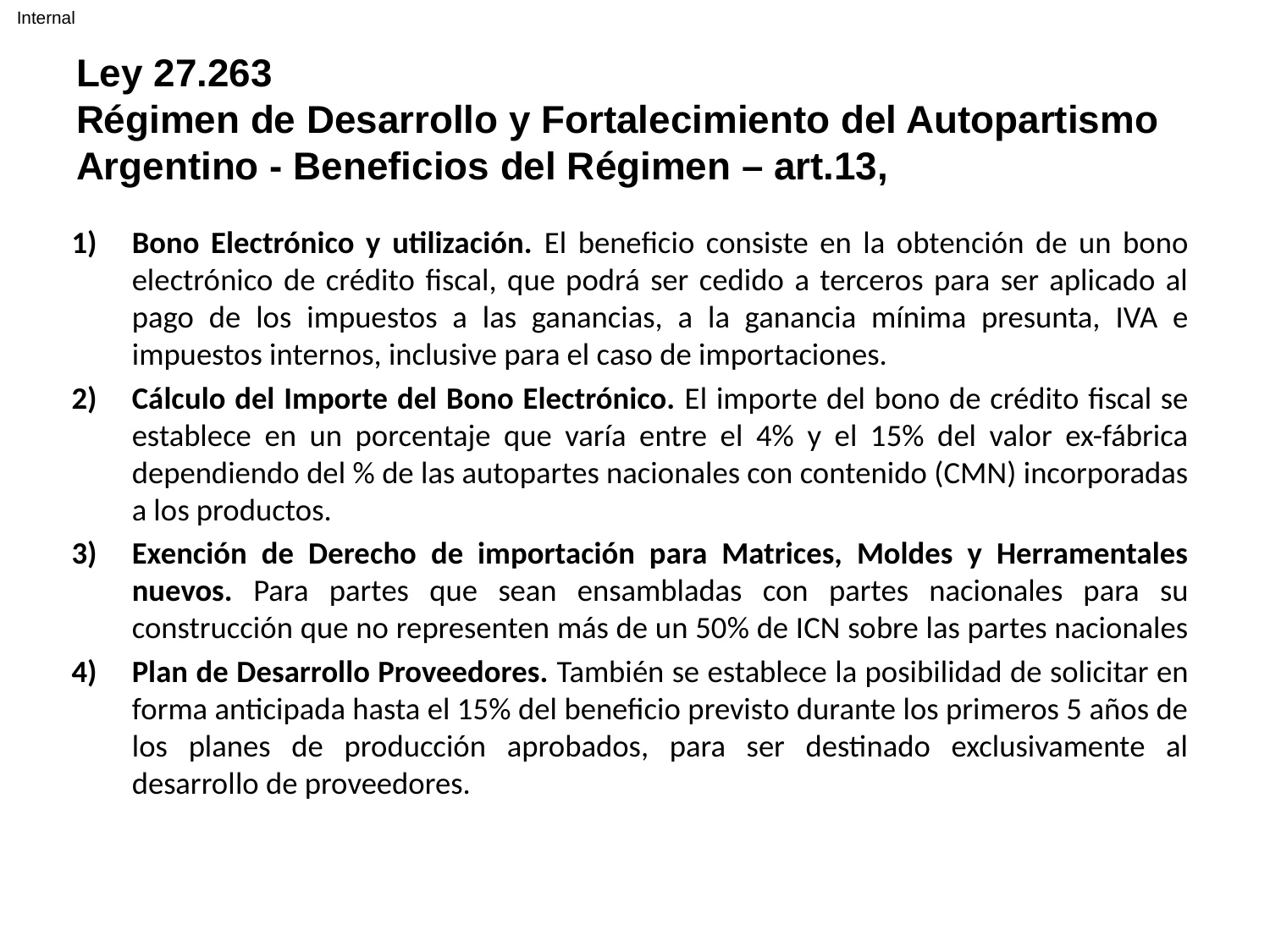

# Ley 27.263 Régimen de Desarrollo y Fortalecimiento del Autopartismo Argentino - Beneficios del Régimen – art.13,
Bono Electrónico y utilización. El beneficio consiste en la obtención de un bono electrónico de crédito fiscal, que podrá ser cedido a terceros para ser aplicado al pago de los impuestos a las ganancias, a la ganancia mínima presunta, IVA e impuestos internos, inclusive para el caso de importaciones.
Cálculo del Importe del Bono Electrónico. El importe del bono de crédito fiscal se establece en un porcentaje que varía entre el 4% y el 15% del valor ex-fábrica dependiendo del % de las autopartes nacionales con contenido (CMN) incorporadas a los productos.
Exención de Derecho de importación para Matrices, Moldes y Herramentales nuevos. Para partes que sean ensambladas con partes nacionales para su construcción que no representen más de un 50% de ICN sobre las partes nacionales
Plan de Desarrollo Proveedores. También se establece la posibilidad de solicitar en forma anticipada hasta el 15% del beneficio previsto durante los primeros 5 años de los planes de producción aprobados, para ser destinado exclusivamente al desarrollo de proveedores.